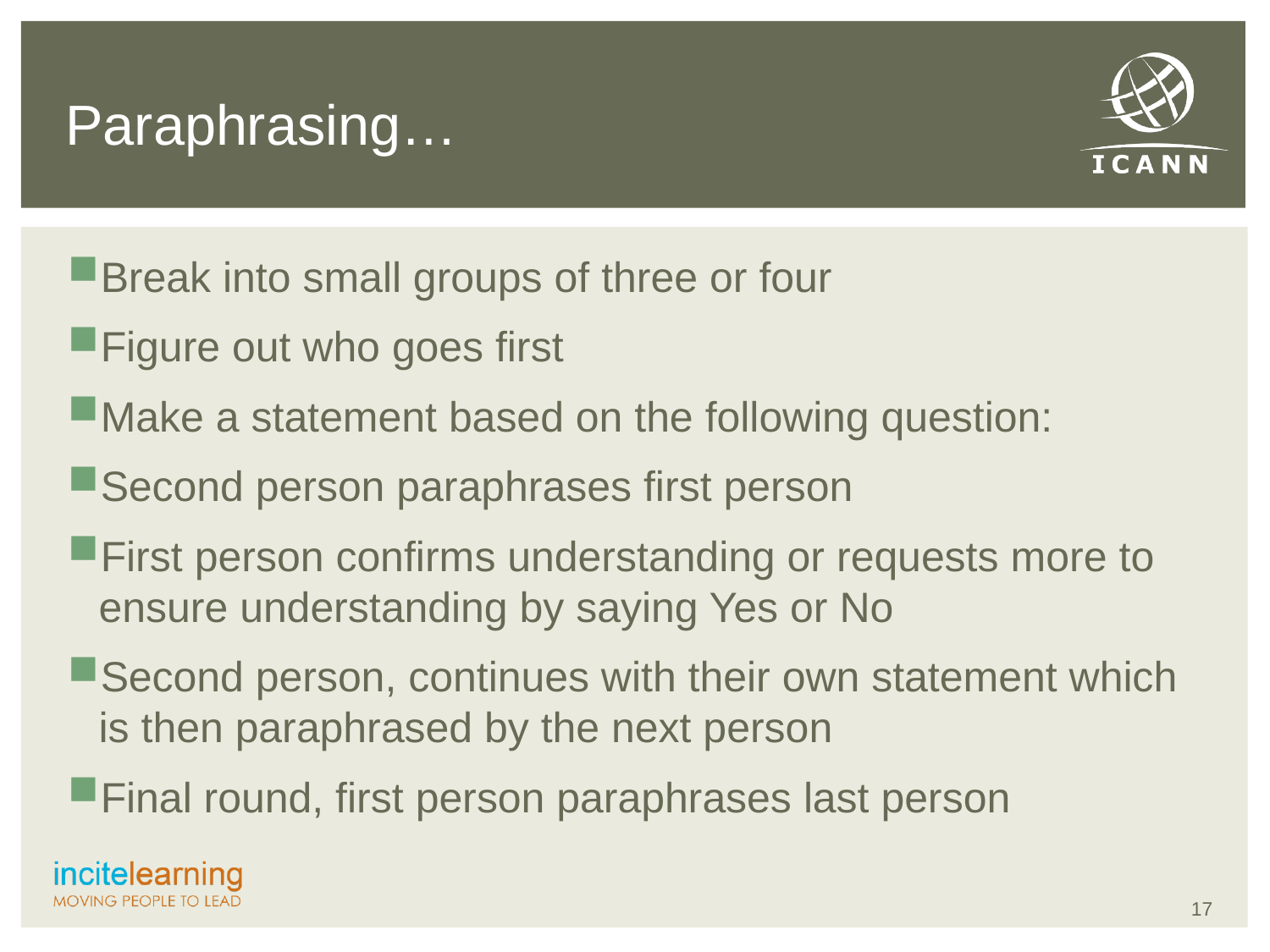

# Paraphrasing…
Break into small groups of three or four
Figure out who goes first
Make a statement based on the following question:
Second person paraphrases first person
First person confirms understanding or requests more to ensure understanding by saying Yes or No
Second person, continues with their own statement which is then paraphrased by the next person
Final round, first person paraphrases last person
17